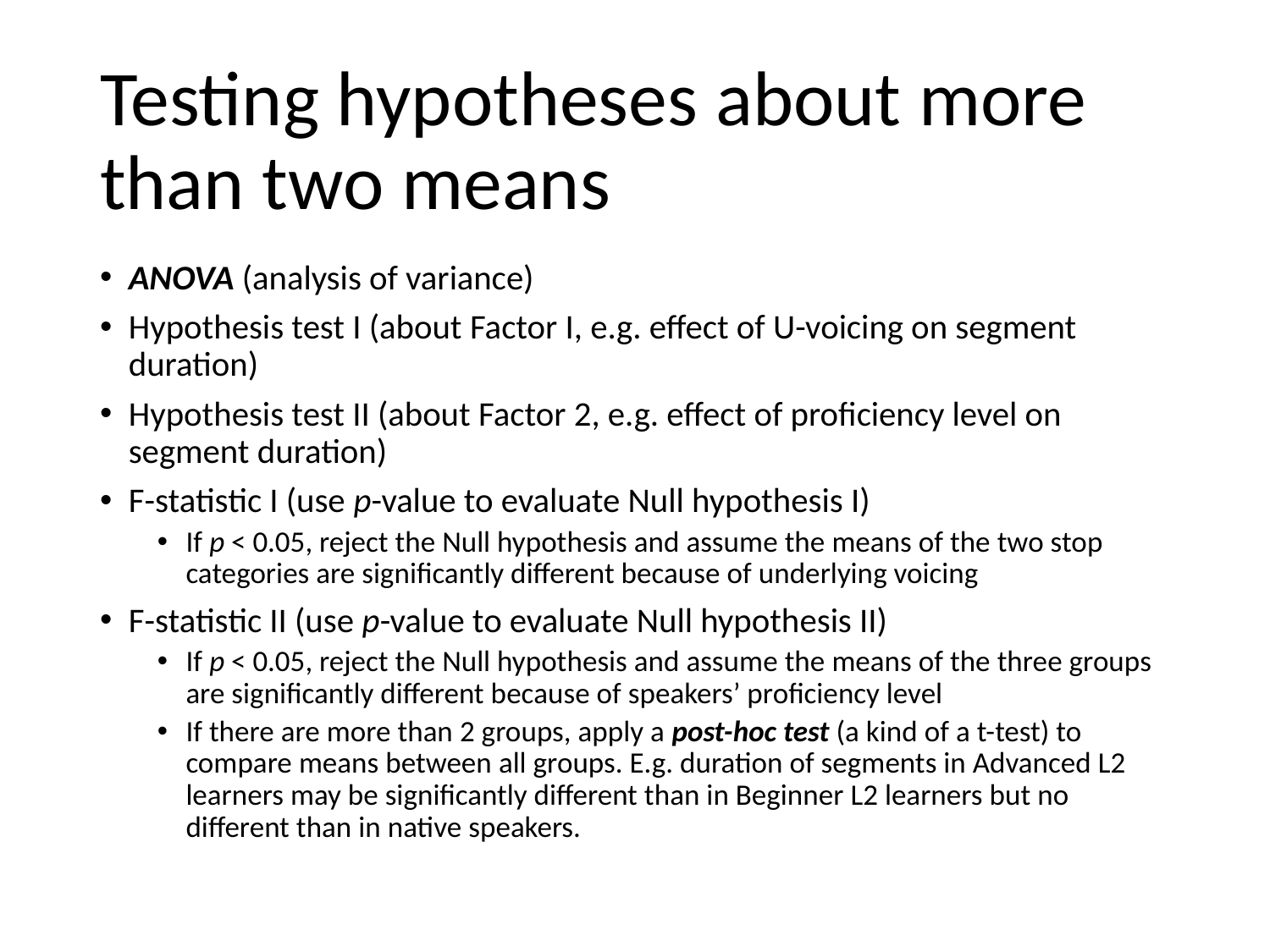

# Testing hypotheses about more than two means
ANOVA (analysis of variance)
Hypothesis test I (about Factor I, e.g. effect of U-voicing on segment duration)
Hypothesis test II (about Factor 2, e.g. effect of proficiency level on segment duration)
F-statistic I (use p-value to evaluate Null hypothesis I)
If p < 0.05, reject the Null hypothesis and assume the means of the two stop categories are significantly different because of underlying voicing
F-statistic II (use p-value to evaluate Null hypothesis II)
If p < 0.05, reject the Null hypothesis and assume the means of the three groups are significantly different because of speakers’ proficiency level
If there are more than 2 groups, apply a post-hoc test (a kind of a t-test) to compare means between all groups. E.g. duration of segments in Advanced L2 learners may be significantly different than in Beginner L2 learners but no different than in native speakers.